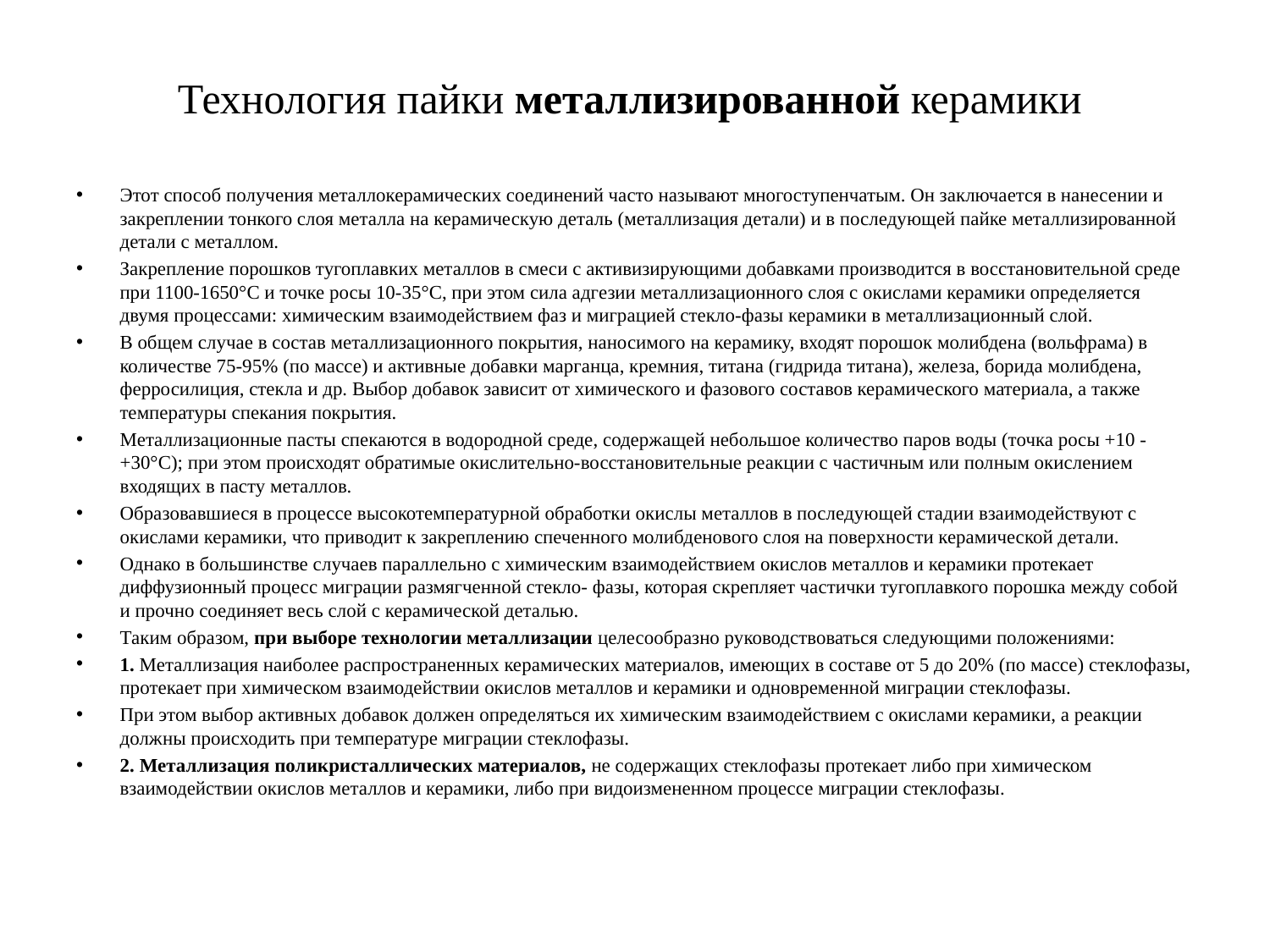

# Технология пайки металлизированной керамики
Этот способ получения металлокерамических соединений часто называют многоступенчатым. Он заключается в нанесении и закреплении тонкого слоя металла на керамическую деталь (металлизация детали) и в последующей пайке металлизированной детали с металлом.
Закрепление порошков тугоплавких металлов в смеси с активизирующими добавками производится в восстановительной среде при 1100-1650°С и точке росы 10-35°С, при этом сила адгезии металлизационного слоя с окислами керамики определяется двумя процессами: химическим взаимодействием фаз и миграцией стекло-фазы керамики в металлизационный слой.
В общем случае в состав металлизационного покрытия, наносимого на керамику, входят порошок молибдена (вольфрама) в количестве 75-95% (по массе) и активные добавки марганца, кремния, титана (гидрида титана), железа, борида молибдена, ферросилиция, стекла и др. Выбор добавок зависит от химического и фазового составов керамического материала, а также температуры спекания покрытия.
Металлизационные пасты спекаются в водородной среде, содержащей небольшое количество паров воды (точка росы +10 - +30°С); при этом происходят обратимые окислительно-восстановительные реакции с частичным или полным окислением входящих в пасту металлов.
Образовавшиеся в процессе высокотемпературной обработки окислы металлов в последующей стадии взаимодействуют с окислами керамики, что приводит к закреплению спеченного молибденового слоя на поверхности керамической детали.
Однако в большинстве случаев параллельно с химическим взаимодействием окислов металлов и керамики протекает диффузионный процесс миграции размягченной стекло- фазы, которая скрепляет частички тугоплавкого порошка между собой и прочно соединяет весь слой с керамической деталью.
Таким образом, при выборе технологии металлизации целесообразно руководствоваться следующими положениями:
1. Металлизация наиболее распространенных керамических материалов, имеющих в составе от 5 до 20% (по массе) стеклофазы, протекает при химическом взаимодействии окислов металлов и керамики и одновременной миграции стеклофазы.
При этом выбор активных добавок должен определяться их химическим взаимодействием с окислами керамики, а реакции должны происходить при температуре миграции стеклофазы.
2. Металлизация поликристаллических материалов, не содержащих стеклофазы протекает либо при химическом взаимодействии окислов металлов и керамики, либо при видоизмененном процессе миграции стеклофазы.